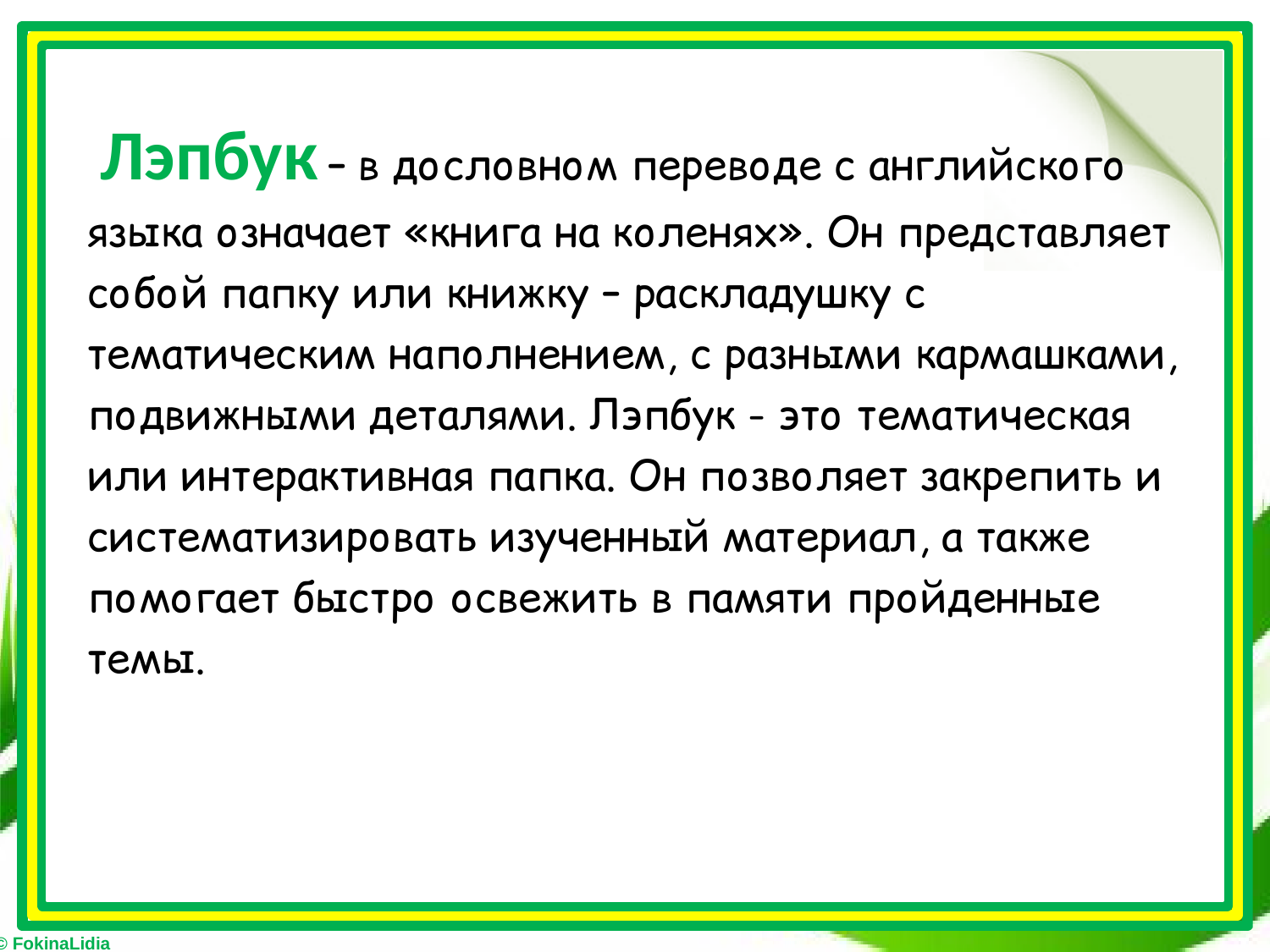

Лэпбук – в дословном переводе с английского языка означает «книга на коленях». Он представляет собой папку или книжку – раскладушку с тематическим наполнением, с разными кармашками, подвижными деталями. Лэпбук - это тематическая или интерактивная папка. Он позволяет закрепить и систематизировать изученный материал, а также помогает быстро освежить в памяти пройденные темы.